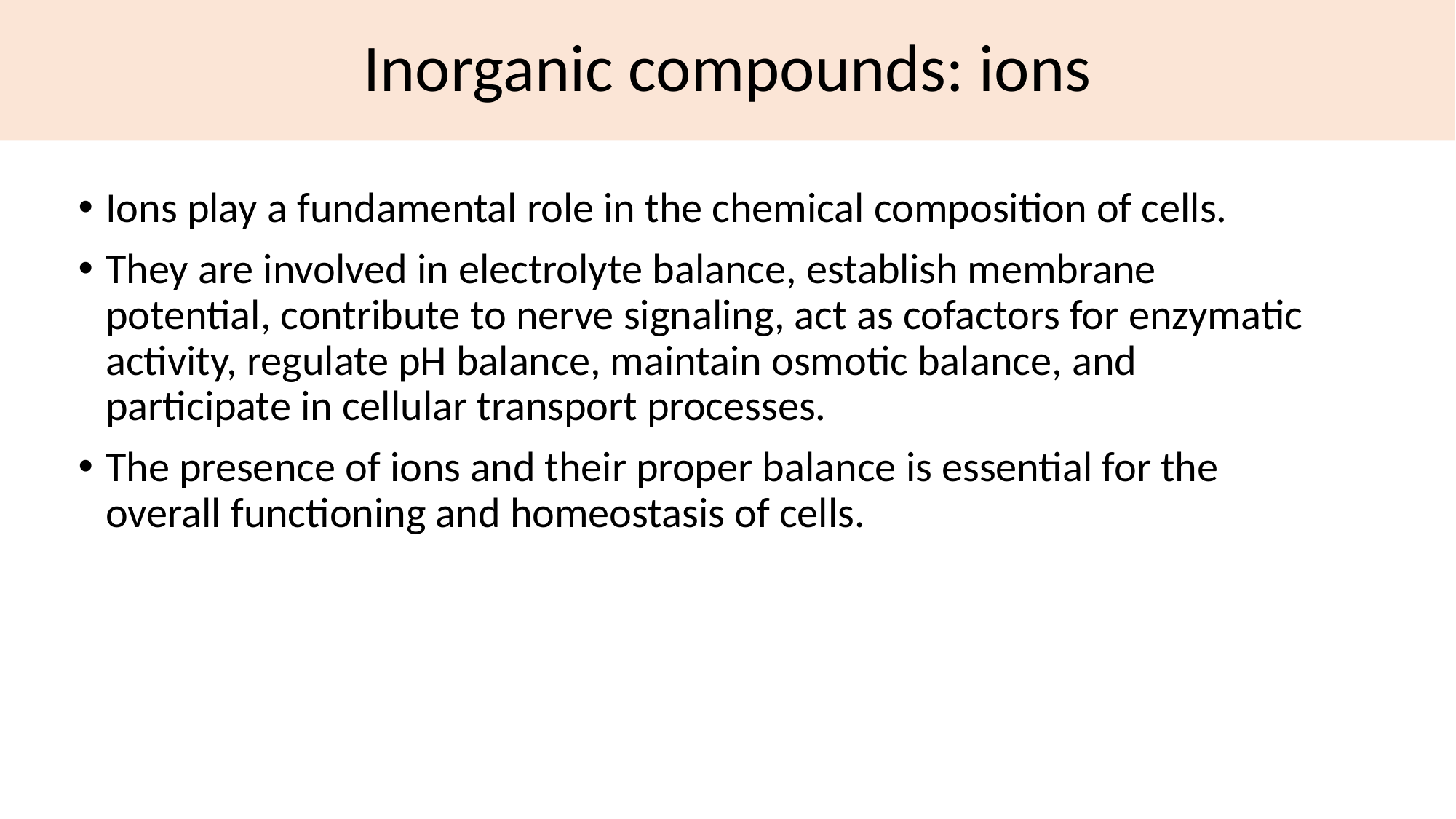

Inorganic compounds: ions
Ions play a fundamental role in the chemical composition of cells.
They are involved in electrolyte balance, establish membrane potential, contribute to nerve signaling, act as cofactors for enzymatic activity, regulate pH balance, maintain osmotic balance, and participate in cellular transport processes.
The presence of ions and their proper balance is essential for the overall functioning and homeostasis of cells.